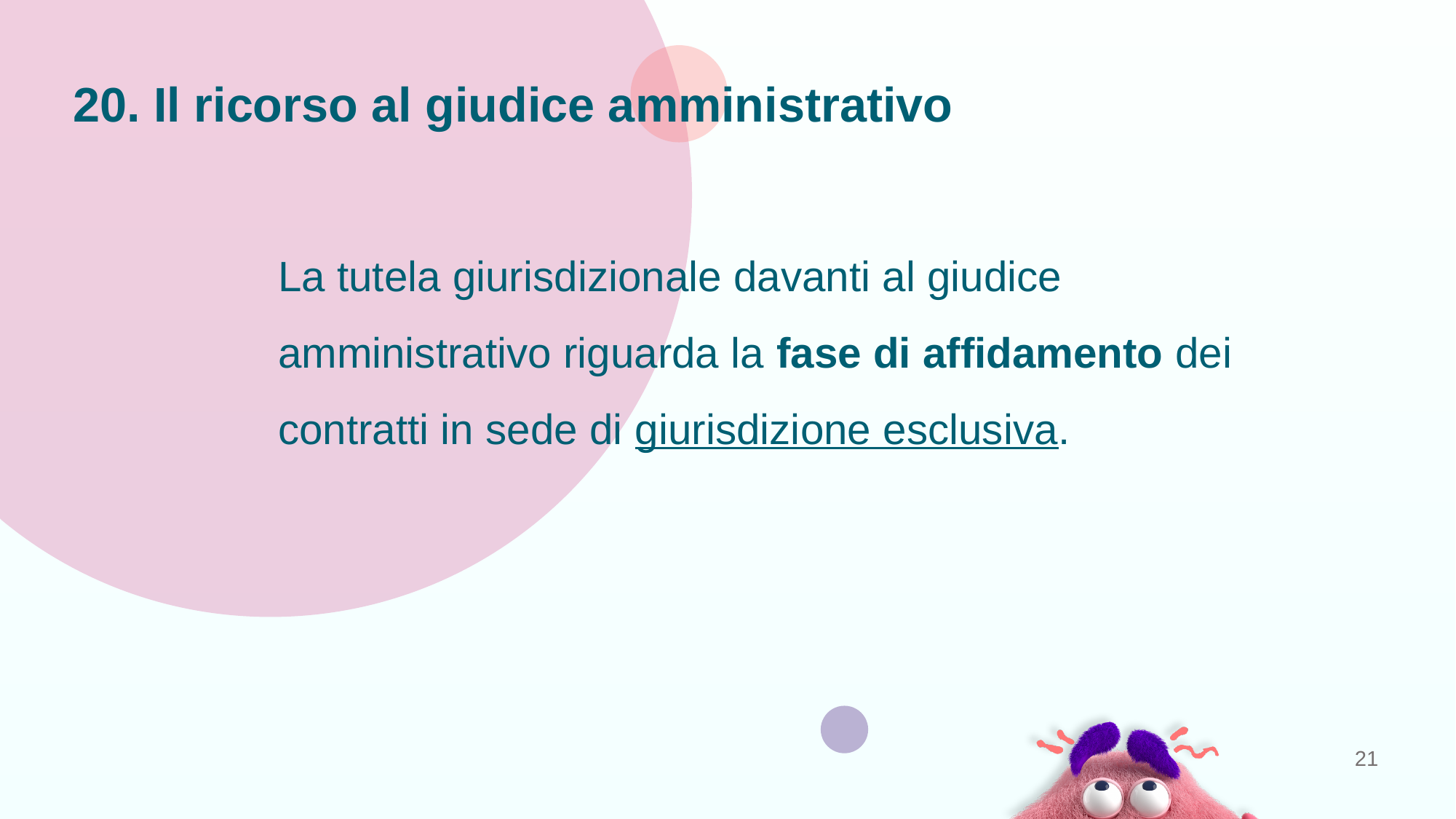

# 20. Il ricorso al giudice amministrativo
La tutela giurisdizionale davanti al giudice amministrativo riguarda la fase di affidamento dei contratti in sede di giurisdizione esclusiva.

21